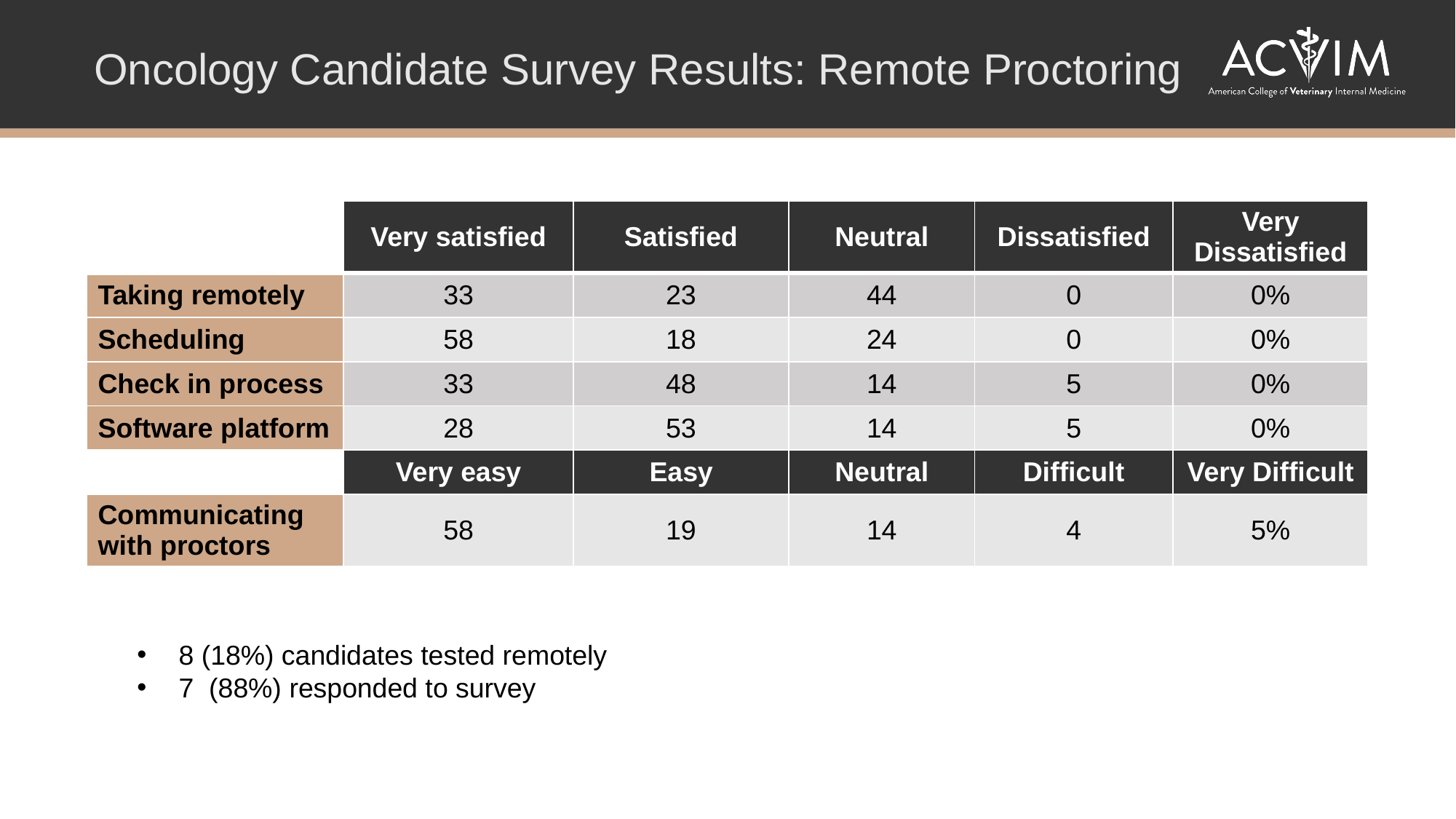

Oncology Candidate Survey Results: Remote Proctoring
|  | Very satisfied | Satisfied | Neutral | Dissatisfied | Very Dissatisfied |
| --- | --- | --- | --- | --- | --- |
| Taking remotely | 33 | 23 | 44 | 0 | 0% |
| Scheduling | 58 | 18 | 24 | 0 | 0% |
| Check in process | 33 | 48 | 14 | 5 | 0% |
| Software platform | 28 | 53 | 14 | 5 | 0% |
|  | Very easy | Easy | Neutral | Difficult | Very Difficult |
| Communicating with proctors | 58 | 19 | 14 | 4 | 5% |
 8 (18%) candidates tested remotely
 7  (88%) responded to survey